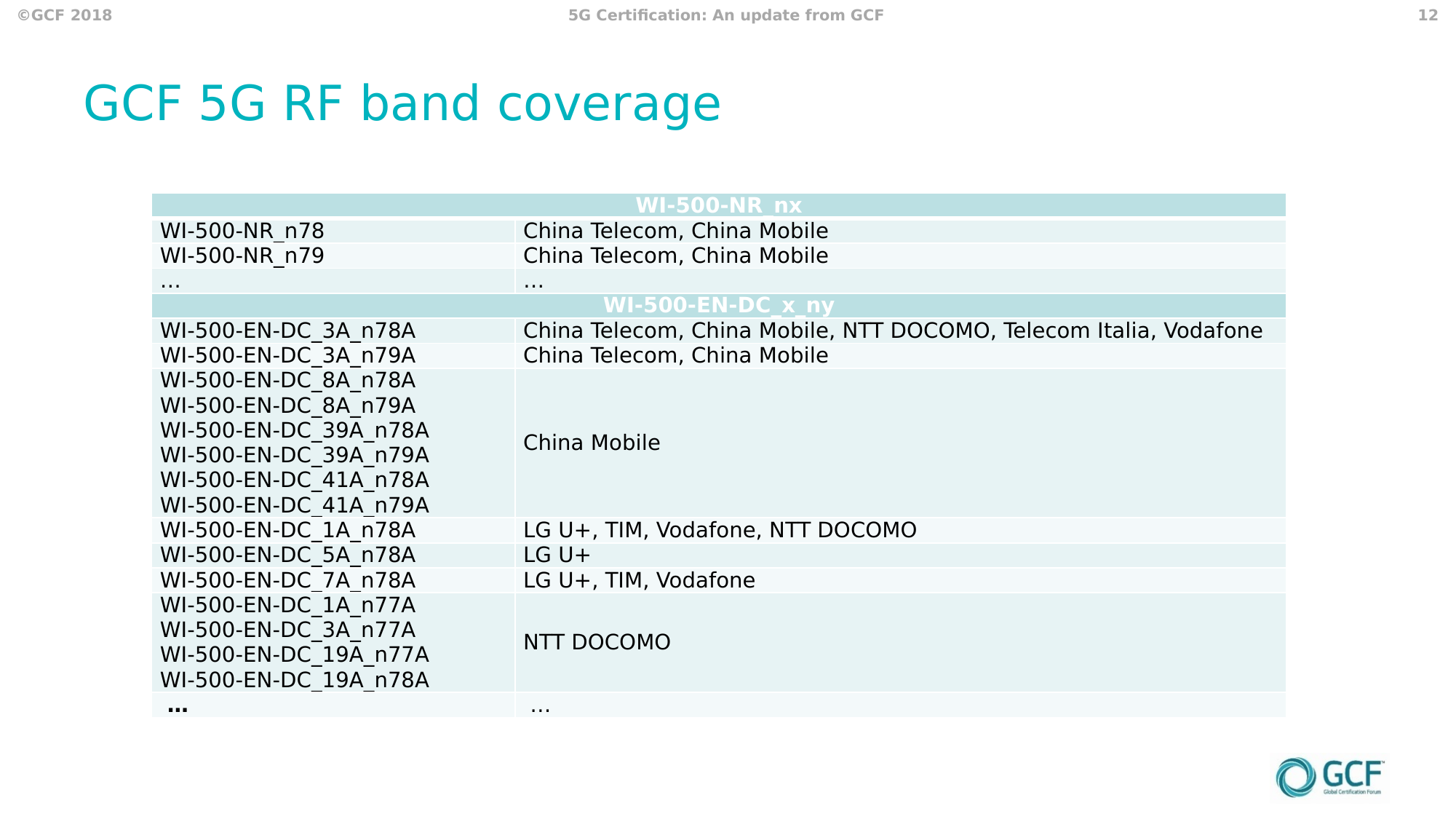

5G Certification: An update from GCF
12
# GCF 5G RF band coverage
| WI-500-NR\_nx |  |
| --- | --- |
| WI-500-NR\_n78 | China Telecom, China Mobile |
| WI-500-NR\_n79 | China Telecom, China Mobile |
| … | … |
| WI-500-EN-DC\_x\_ny |  |
| WI-500-EN-DC\_3A\_n78A | China Telecom, China Mobile, NTT DOCOMO, Telecom Italia, Vodafone |
| WI-500-EN-DC\_3A\_n79A | China Telecom, China Mobile |
| WI-500-EN-DC\_8A\_n78A WI-500-EN-DC\_8A\_n79A WI-500-EN-DC\_39A\_n78A WI-500-EN-DC\_39A\_n79A WI-500-EN-DC\_41A\_n78A WI-500-EN-DC\_41A\_n79A | China Mobile |
| WI-500-EN-DC\_1A\_n78A | LG U+, TIM, Vodafone, NTT DOCOMO |
| WI-500-EN-DC\_5A\_n78A | LG U+ |
| WI-500-EN-DC\_7A\_n78A | LG U+, TIM, Vodafone |
| WI-500-EN-DC\_1A\_n77A WI-500-EN-DC\_3A\_n77A WI-500-EN-DC\_19A\_n77A WI-500-EN-DC\_19A\_n78A | NTT DOCOMO |
| … | … |